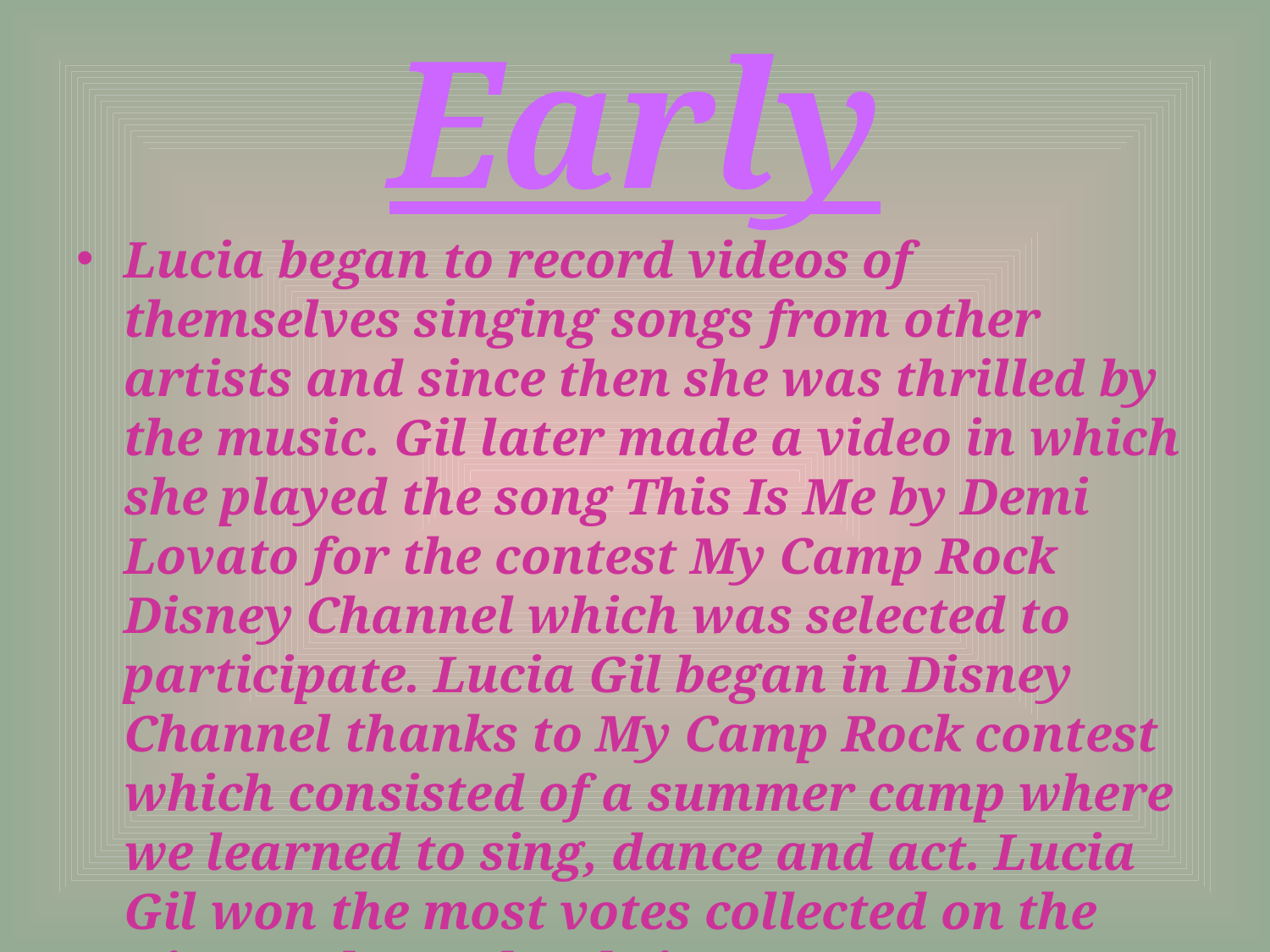

# Early
Lucia began to record videos of themselves singing songs from other artists and since then she was thrilled by the music. Gil later made ​​a video in which she played the song This Is Me by Demi Lovato for the contest My Camp Rock Disney Channel which was selected to participate. Lucia Gil began in Disney Channel thanks to My Camp Rock contest which consisted of a summer camp where we learned to sing, dance and act. Lucia Gil won the most votes collected on the Disney Channel website.